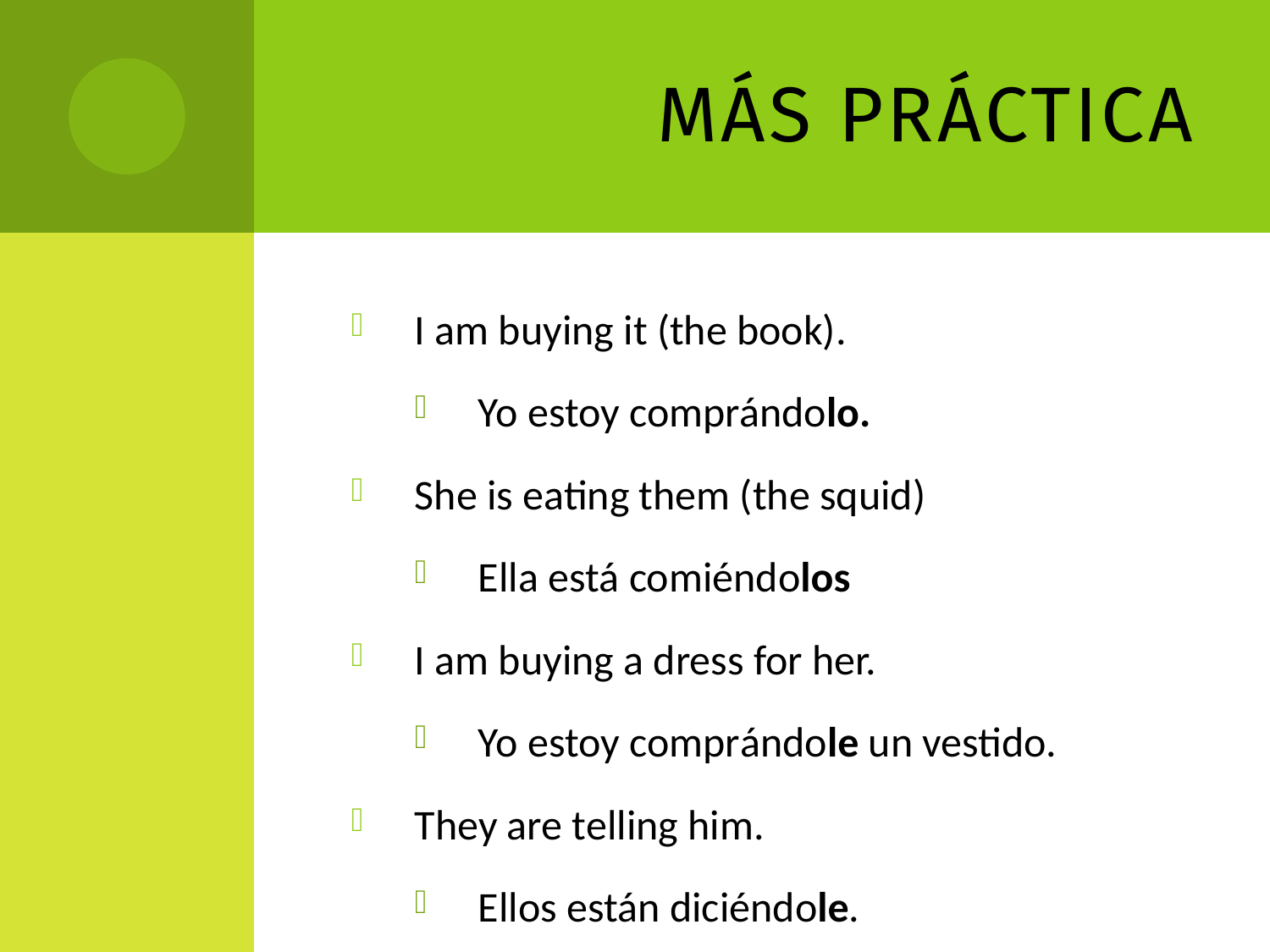

# Más Práctica
I am buying it (the book).
Yo estoy comprándolo.
She is eating them (the squid)
Ella está comiéndolos
I am buying a dress for her.
Yo estoy comprándole un vestido.
They are telling him.
Ellos están diciéndole.